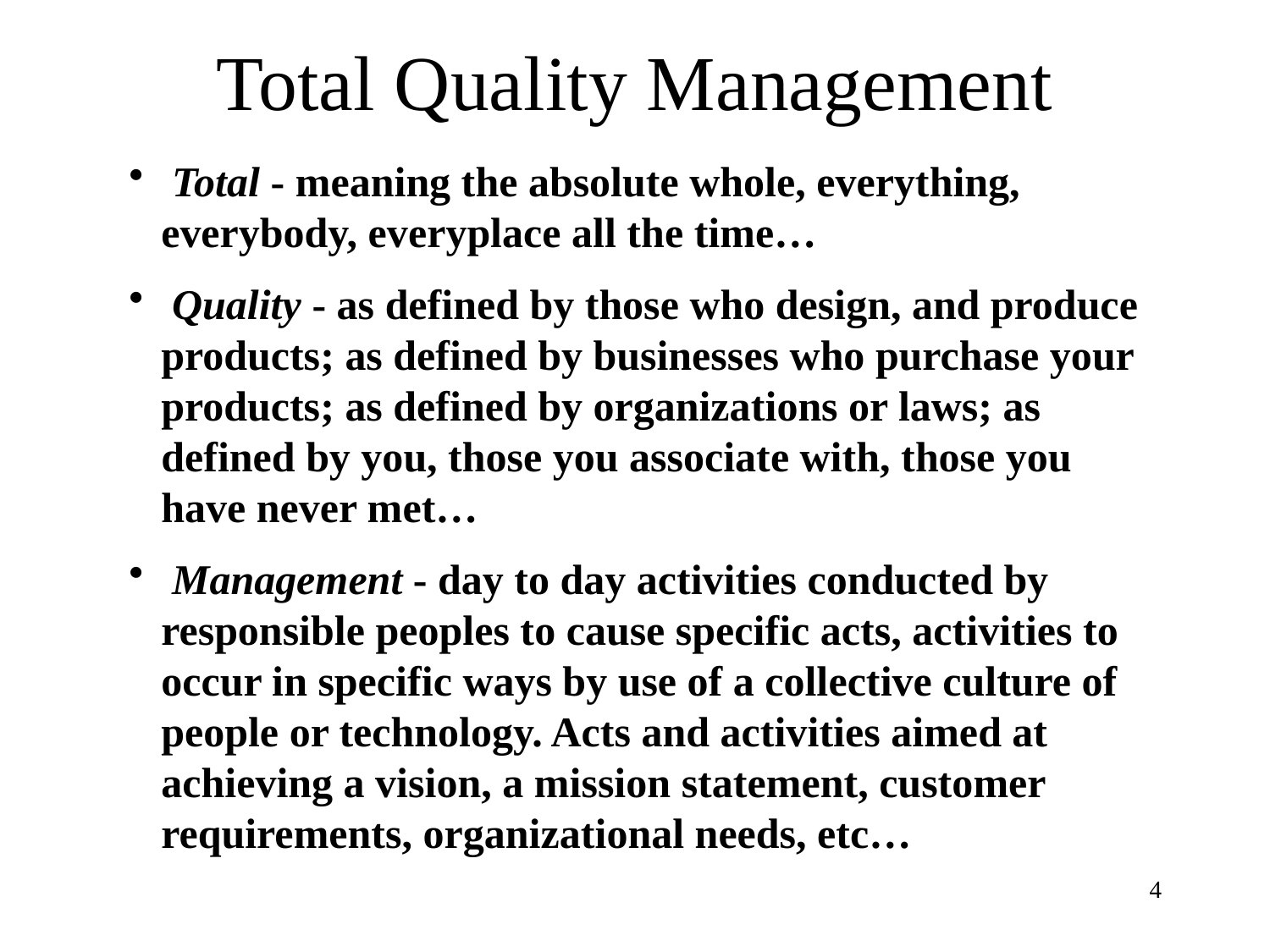

# Total Quality Management
 Total - meaning the absolute whole, everything, everybody, everyplace all the time…

 Quality - as defined by those who design, and produce products; as defined by businesses who purchase your products; as defined by organizations or laws; as defined by you, those you associate with, those you have never met…

 Management - day to day activities conducted by responsible peoples to cause specific acts, activities to occur in specific ways by use of a collective culture of people or technology. Acts and activities aimed at achieving a vision, a mission statement, customer requirements, organizational needs, etc…
4